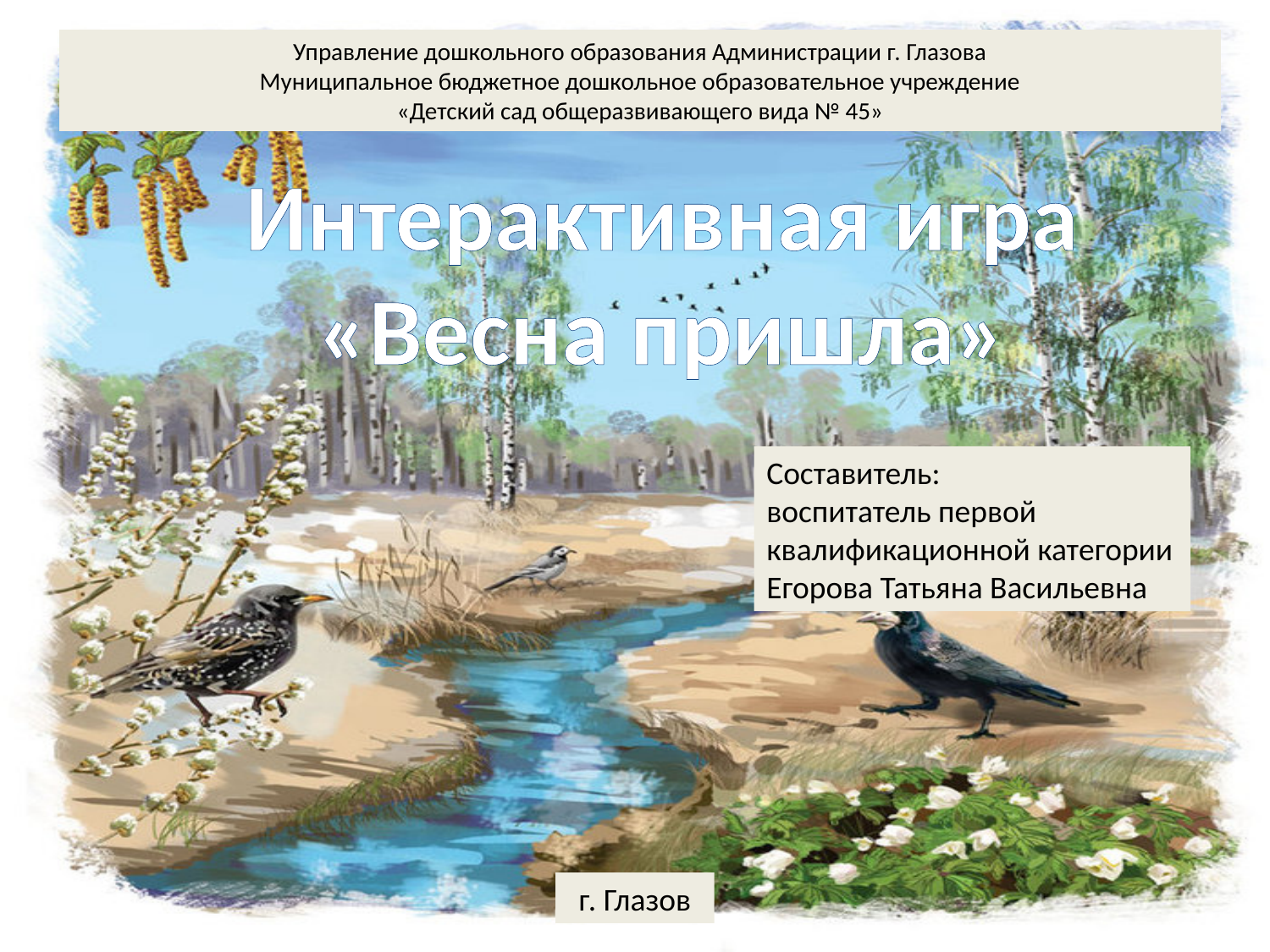

Управление дошкольного образования Администрации г. Глазова
Муниципальное бюджетное дошкольное образовательное учреждение
«Детский сад общеразвивающего вида № 45»
Интерактивная игра
«Весна пришла»
Составитель:
воспитатель первой квалификационной категории
Егорова Татьяна Васильевна
г. Глазов